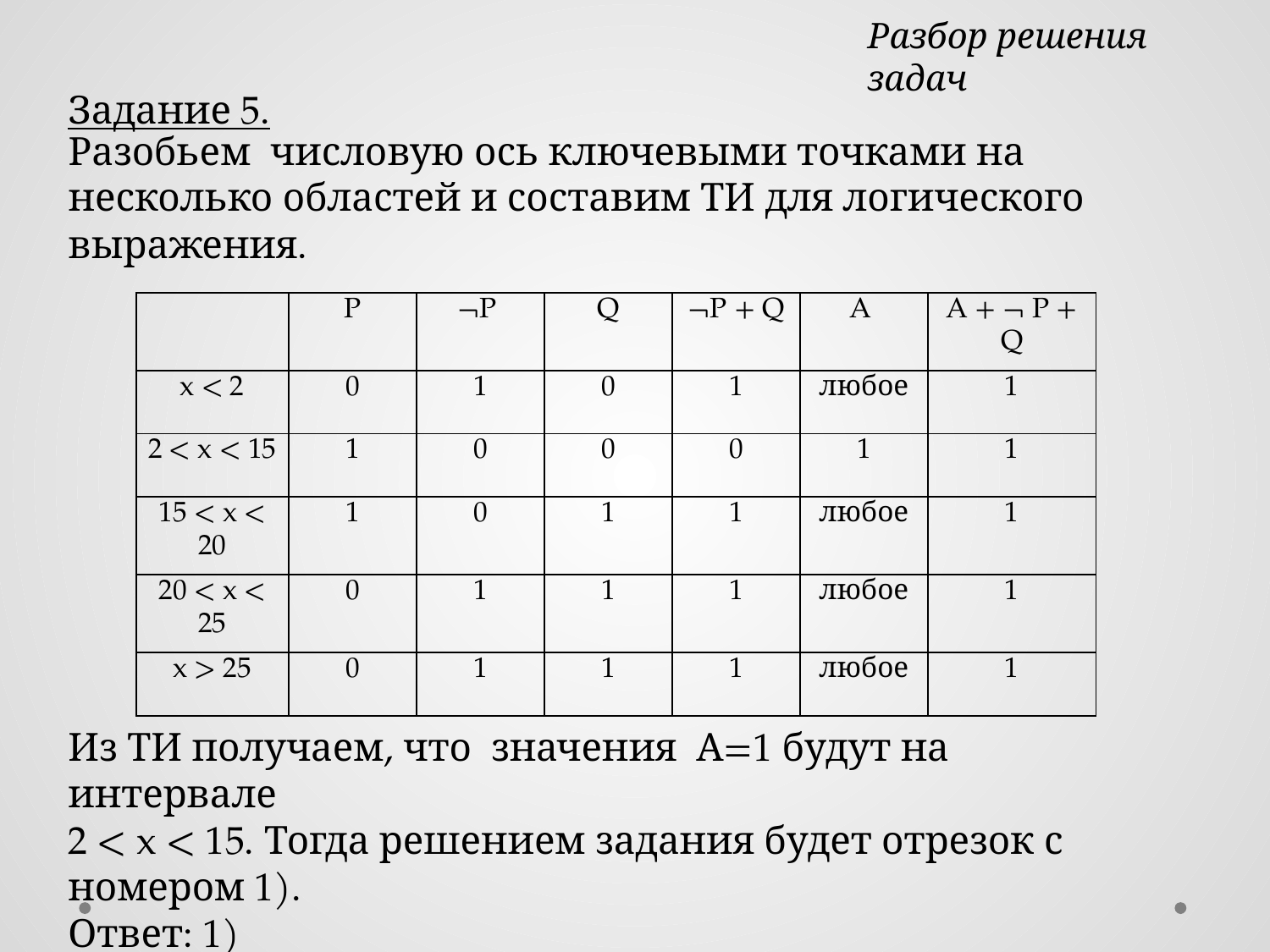

Разбор решения задач
Задание 5.
Разобьем  числовую ось ключевыми точками на несколько областей и составим ТИ для логического выражения.
|  | P | ¬P | Q | ¬P + Q | A | A + ¬ P + Q |
| --- | --- | --- | --- | --- | --- | --- |
| x < 2 | 0 | 1 | 0 | 1 | любое | 1 |
| 2 < x < 15 | 1 | 0 | 0 | 0 | 1 | 1 |
| 15 < x < 20 | 1 | 0 | 1 | 1 | любое | 1 |
| 20 < x < 25 | 0 | 1 | 1 | 1 | любое | 1 |
| x > 25 | 0 | 1 | 1 | 1 | любое | 1 |
Из ТИ получаем, что  значения  А=1 будут на интервале
2 < x < 15. Тогда решением задания будет отрезок с
номером 1).
Ответ: 1)